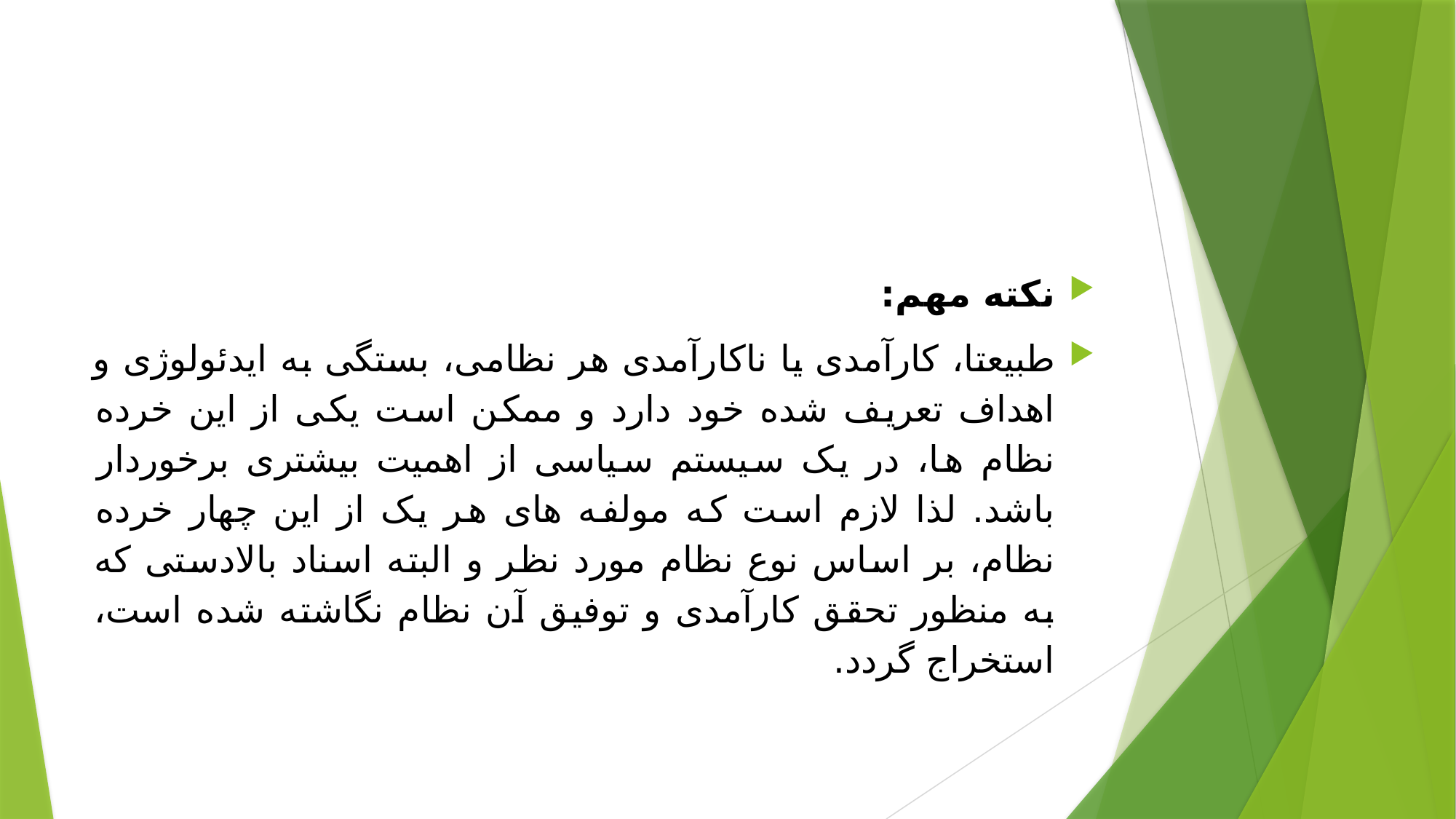

نکته مهم:
طبیعتا، کارآمدی یا ناکارآمدی هر نظامی، بستگی به ایدئولوژی و اهداف تعریف شده خود دارد و ممکن است یکی از این خرده نظام ها، در یک سیستم سیاسی از اهمیت بیشتری برخوردار باشد. لذا لازم است که مولفه های هر یک از این چهار خرده نظام، بر اساس نوع نظام مورد نظر و البته اسناد بالادستی که به منظور تحقق کارآمدی و توفیق آن نظام نگاشته شده است، استخراج گردد.